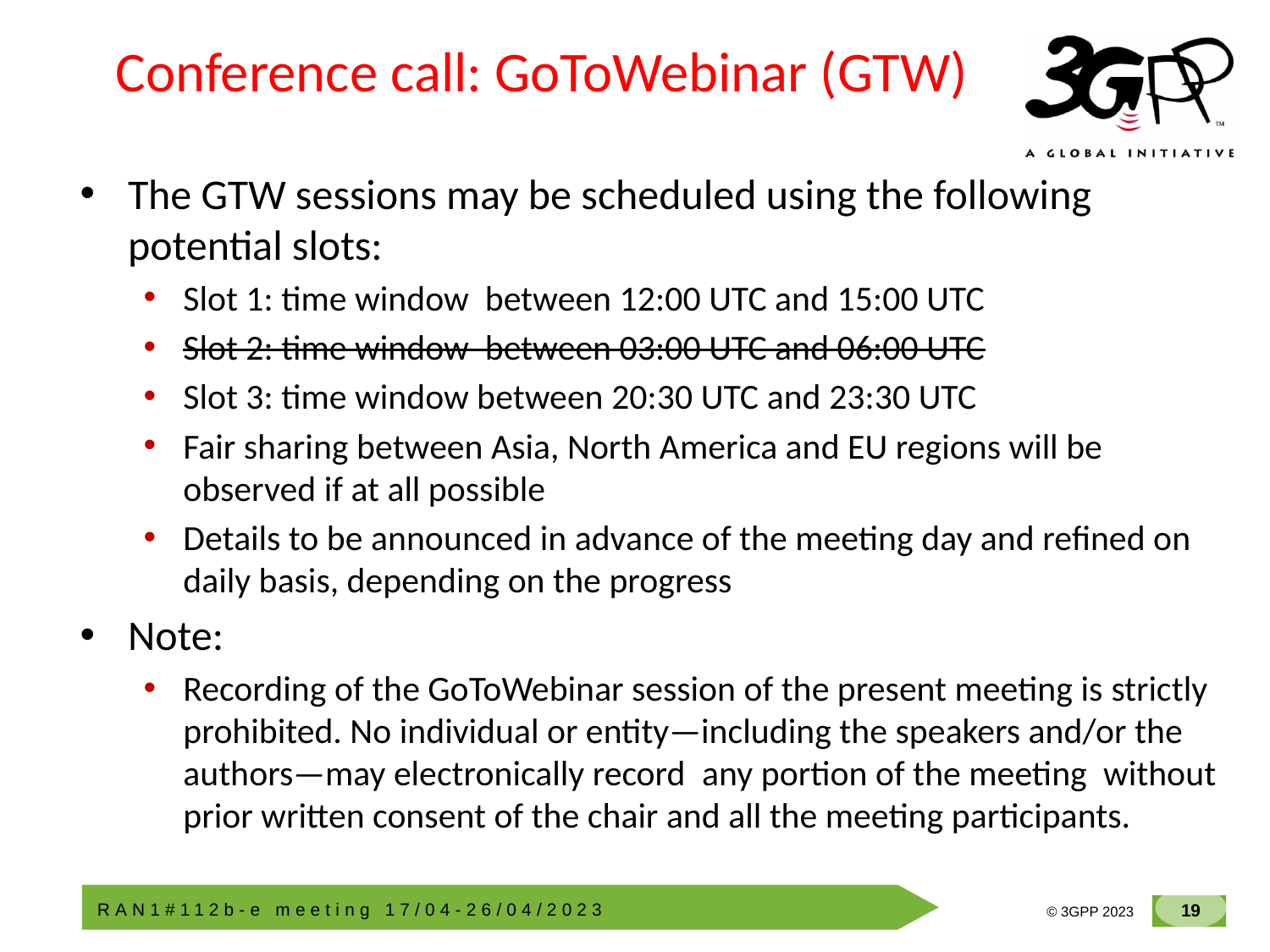

# Conference call: GoToWebinar (GTW)
The GTW sessions may be scheduled using the following potential slots:
Slot 1: time window  between 12:00 UTC and 15:00 UTC
Slot 2: time window  between 03:00 UTC and 06:00 UTC
Slot 3: time window between 20:30 UTC and 23:30 UTC
Fair sharing between Asia, North America and EU regions will be observed if at all possible
Details to be announced in advance of the meeting day and refined on daily basis, depending on the progress
Note:
Recording of the GoToWebinar session of the present meeting is strictly prohibited. No individual or entity—including the speakers and/or the authors—may electronically record  any portion of the meeting  without prior written consent of the chair and all the meeting participants.